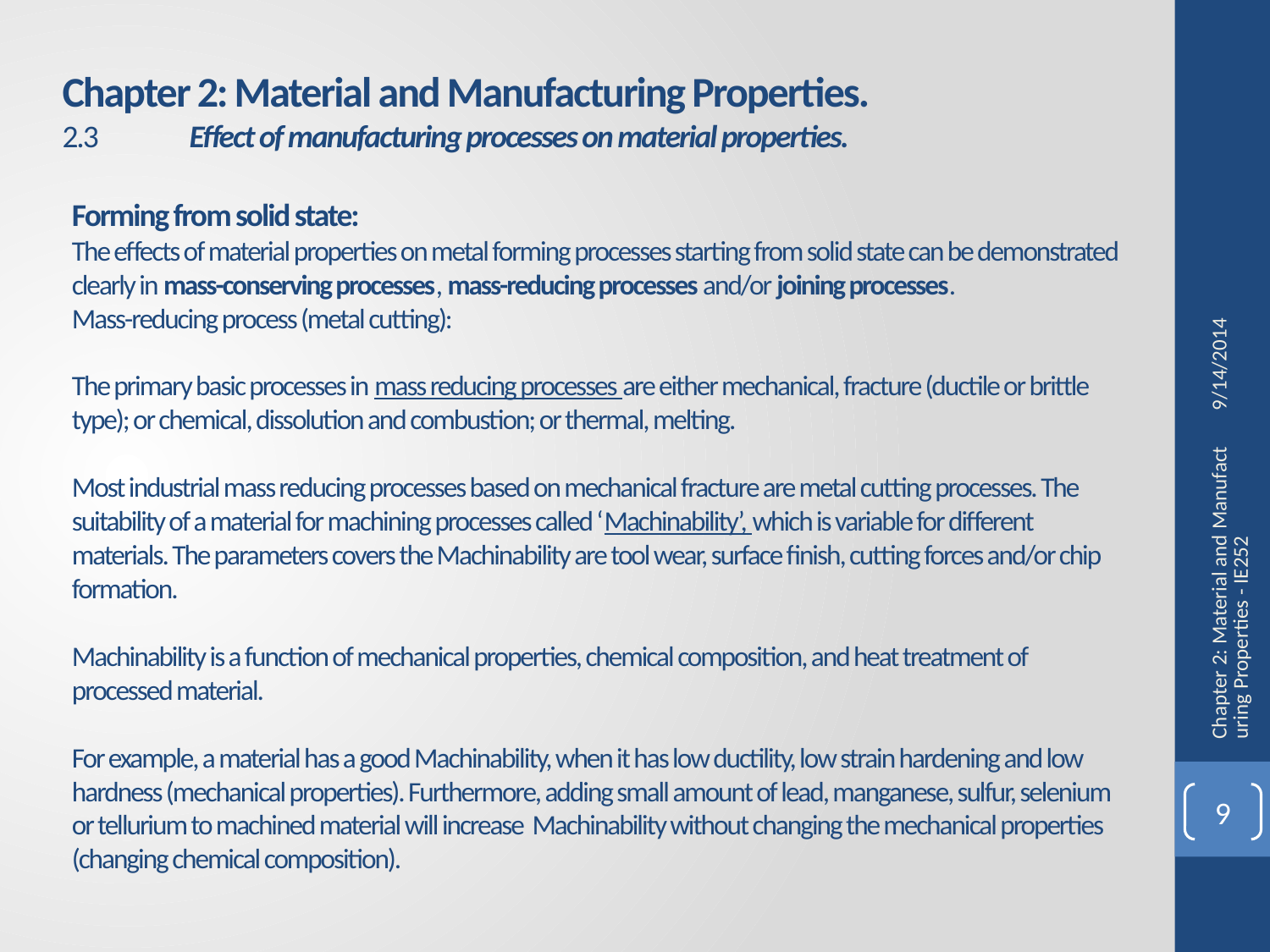

Chapter 2: Material and Manufacturing Properties.
2.3	Effect of manufacturing processes on material properties.
Forming from solid state:
The effects of material properties on metal forming processes starting from solid state can be demonstrated clearly in mass-conserving processes, mass-reducing processes and/or joining processes.
Mass-reducing process (metal cutting):
The primary basic processes in mass reducing processes are either mechanical, fracture (ductile or brittle type); or chemical, dissolution and combustion; or thermal, melting.
Most industrial mass reducing processes based on mechanical fracture are metal cutting processes. The suitability of a material for machining processes called ‘Machinability’, which is variable for different materials. The parameters covers the Machinability are tool wear, surface finish, cutting forces and/or chip formation.
Machinability is a function of mechanical properties, chemical composition, and heat treatment of processed material.
For example, a material has a good Machinability, when it has low ductility, low strain hardening and low hardness (mechanical properties). Furthermore, adding small amount of lead, manganese, sulfur, selenium or tellurium to machined material will increase  Machinability without changing the mechanical properties (changing chemical composition).
9/14/2014
Chapter 2: Material and Manufacturing Properties - IE252
9